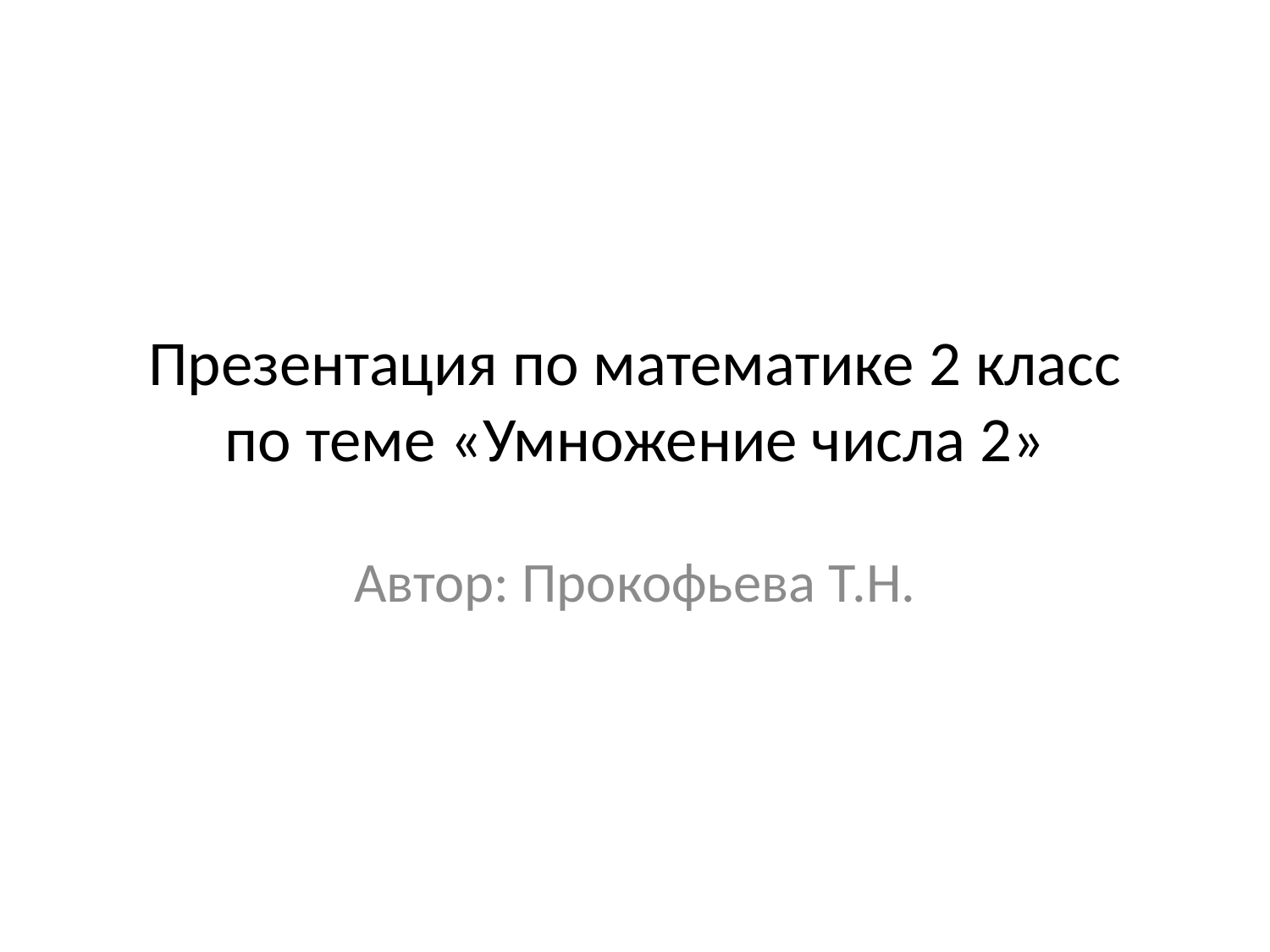

# Презентация по математике 2 класс по теме «Умножение числа 2»
Автор: Прокофьева Т.Н.